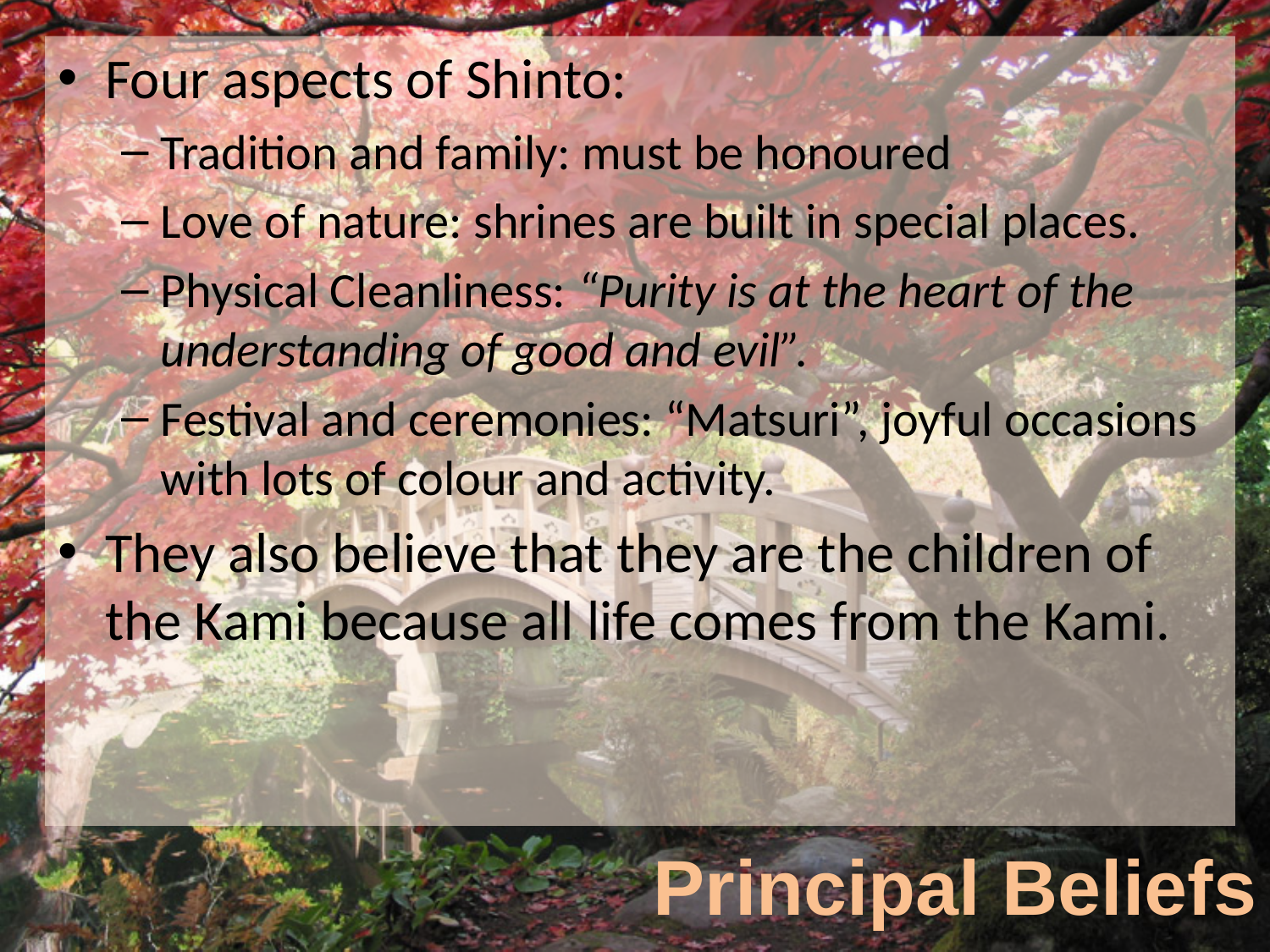

Four aspects of Shinto:
Tradition and family: must be honoured
Love of nature: shrines are built in special places.
Physical Cleanliness: “Purity is at the heart of the understanding of good and evil”.
Festival and ceremonies: “Matsuri”, joyful occasions with lots of colour and activity.
They also believe that they are the children of the Kami because all life comes from the Kami.
# Principal Beliefs